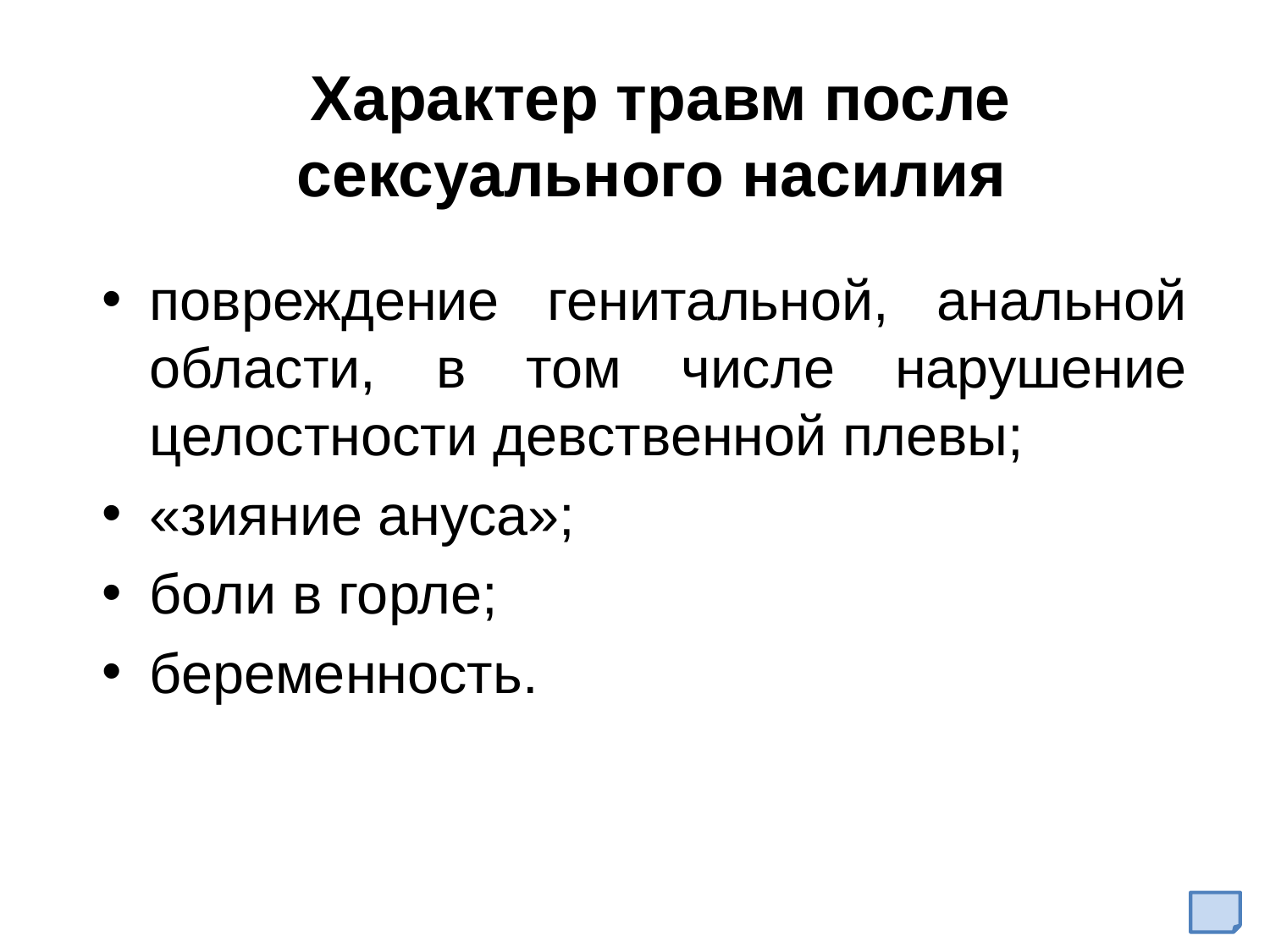

# Характер травм после сексуального насилия
повреждение генитальной, анальной области, в том числе нарушение целостности девственной плевы;
«зияние ануса»;
боли в горле;
беременность.